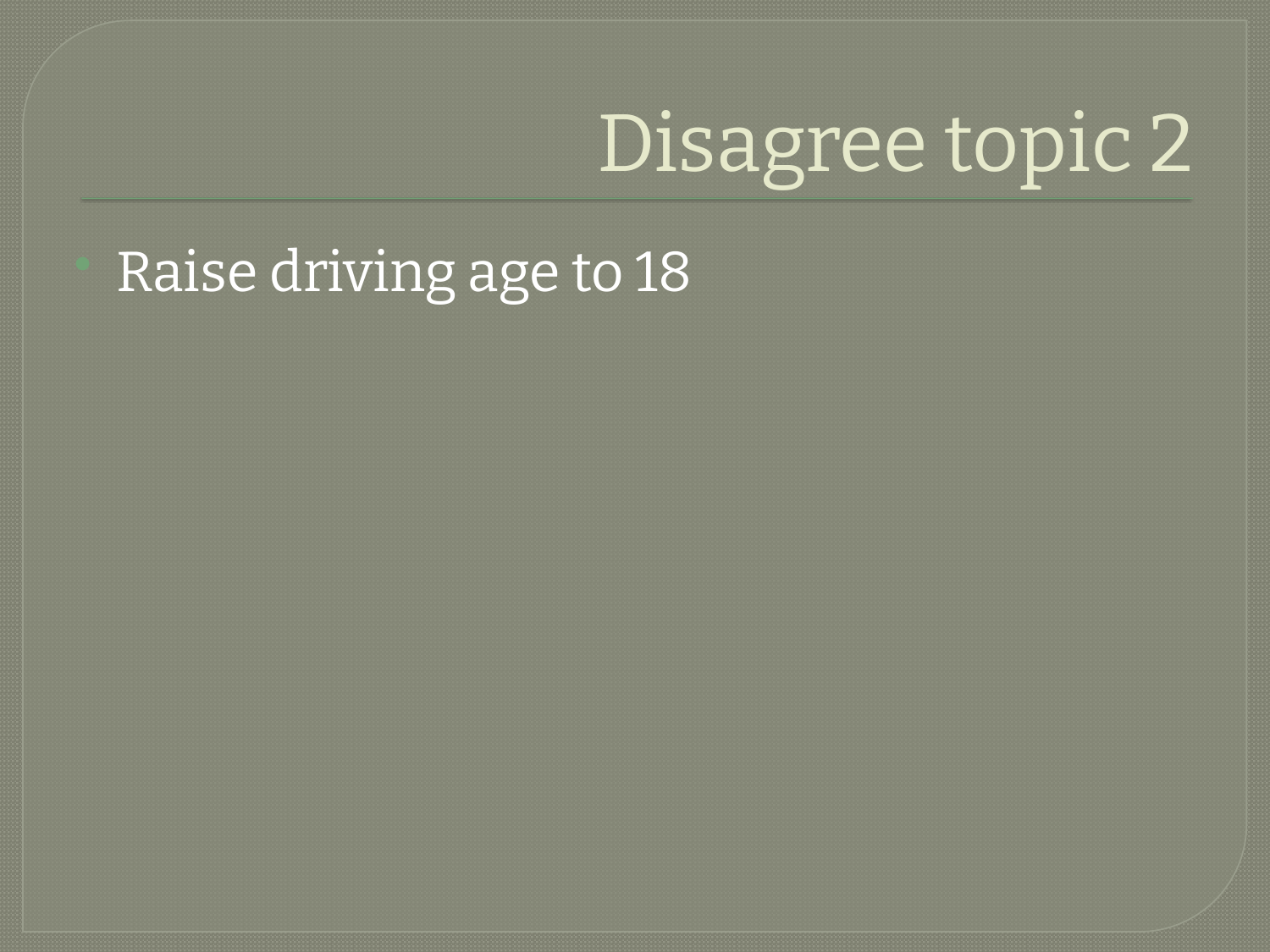

# Disagree topic 2
Raise driving age to 18